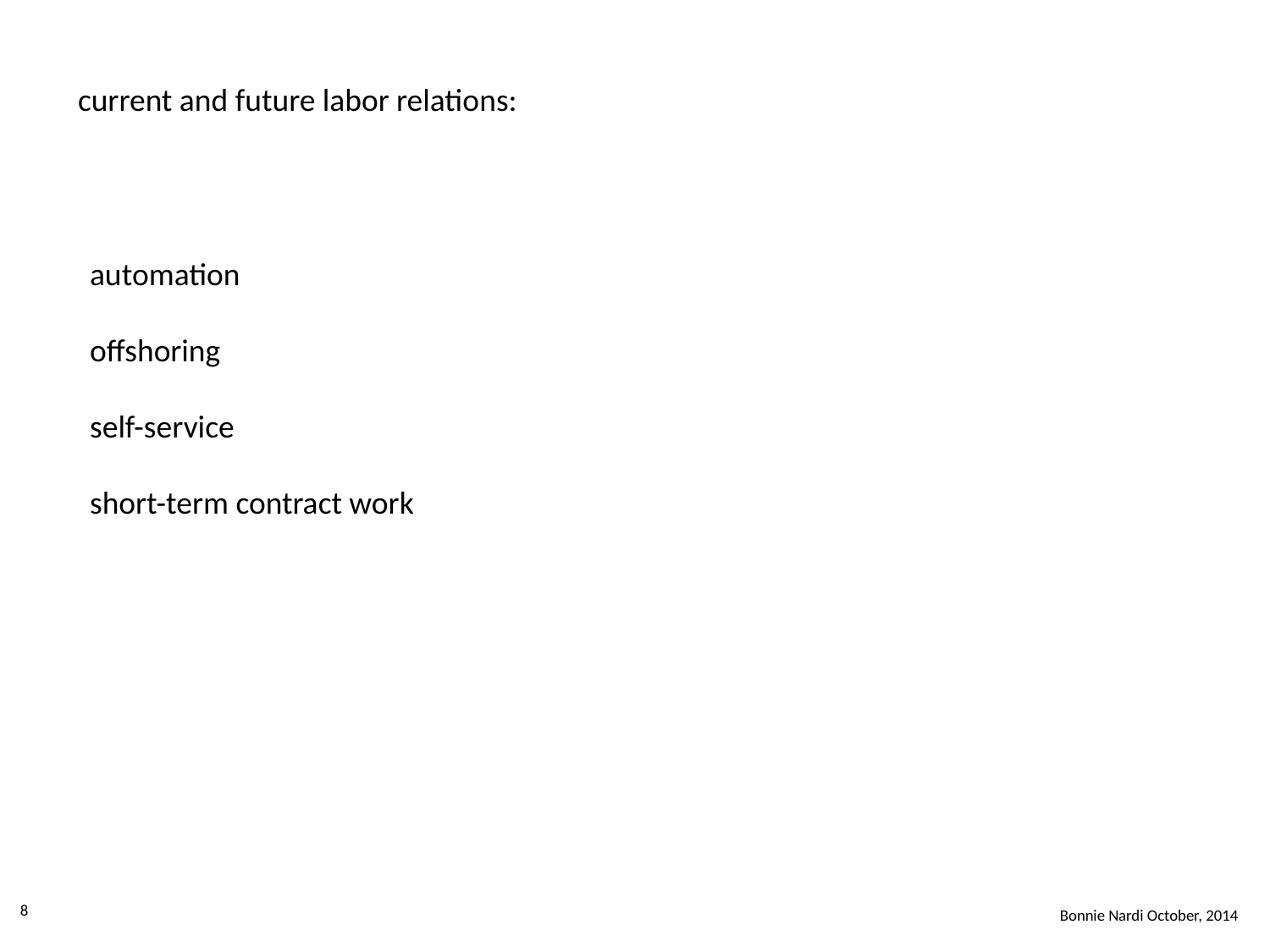

# current and future labor relations:

automation

offshoring

self-service

short-term contract work

8
Bonnie Nardi October, 2014